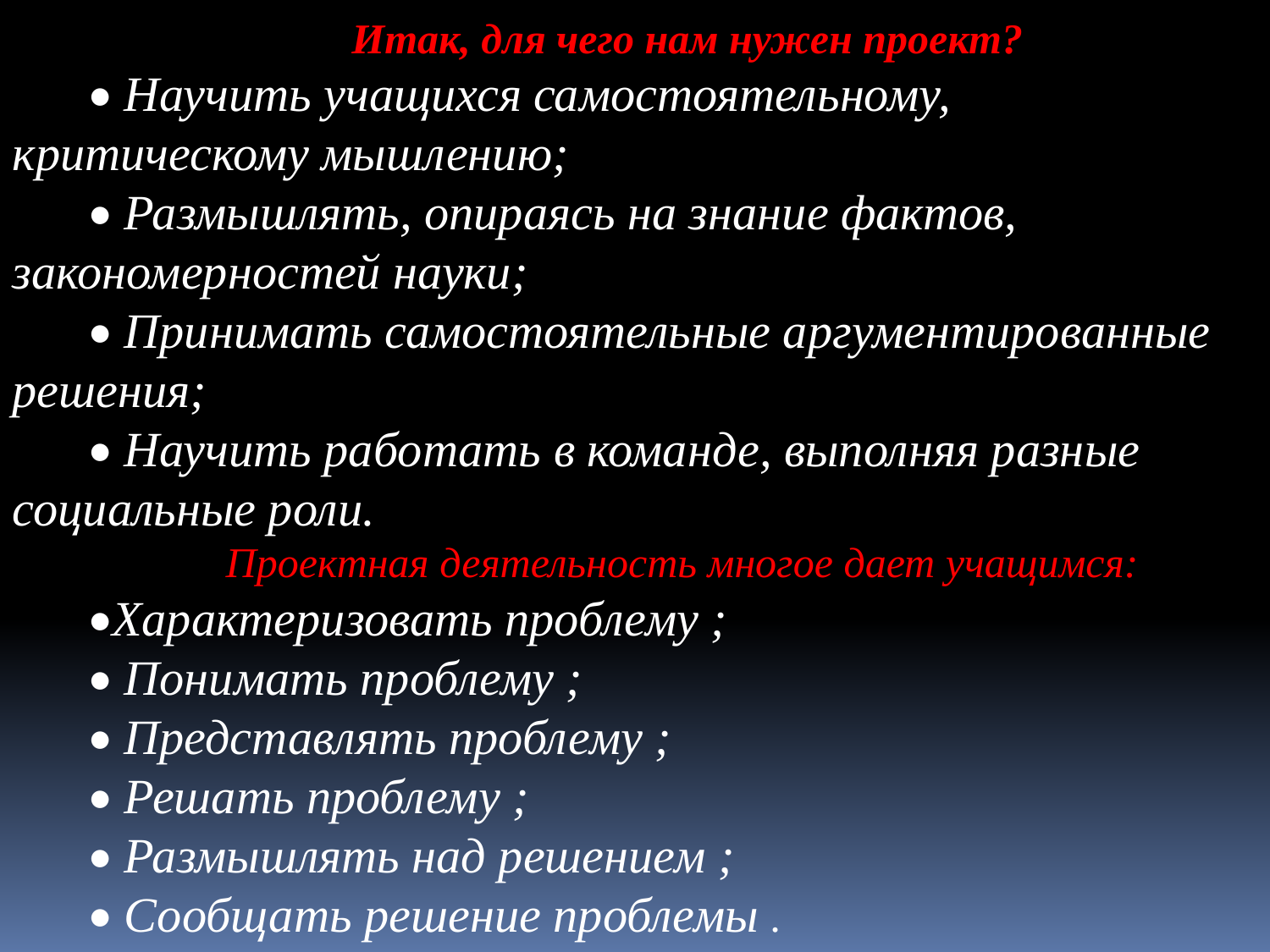

Итак, для чего нам нужен проект?
 • Научить учащихся самостоятельному, критическому мышлению;
 • Размышлять, опираясь на знание фактов, закономерностей науки;
 • Принимать самостоятельные аргументированные решения;
 • Научить работать в команде, выполняя разные социальные роли.
    Проектная деятельность многое дает учащимся:
 •Характеризовать проблему ;
 • Понимать проблему ;
 • Представлять проблему ;
 • Решать проблему ;
 • Размышлять над решением ;
 • Сообщать решение проблемы .